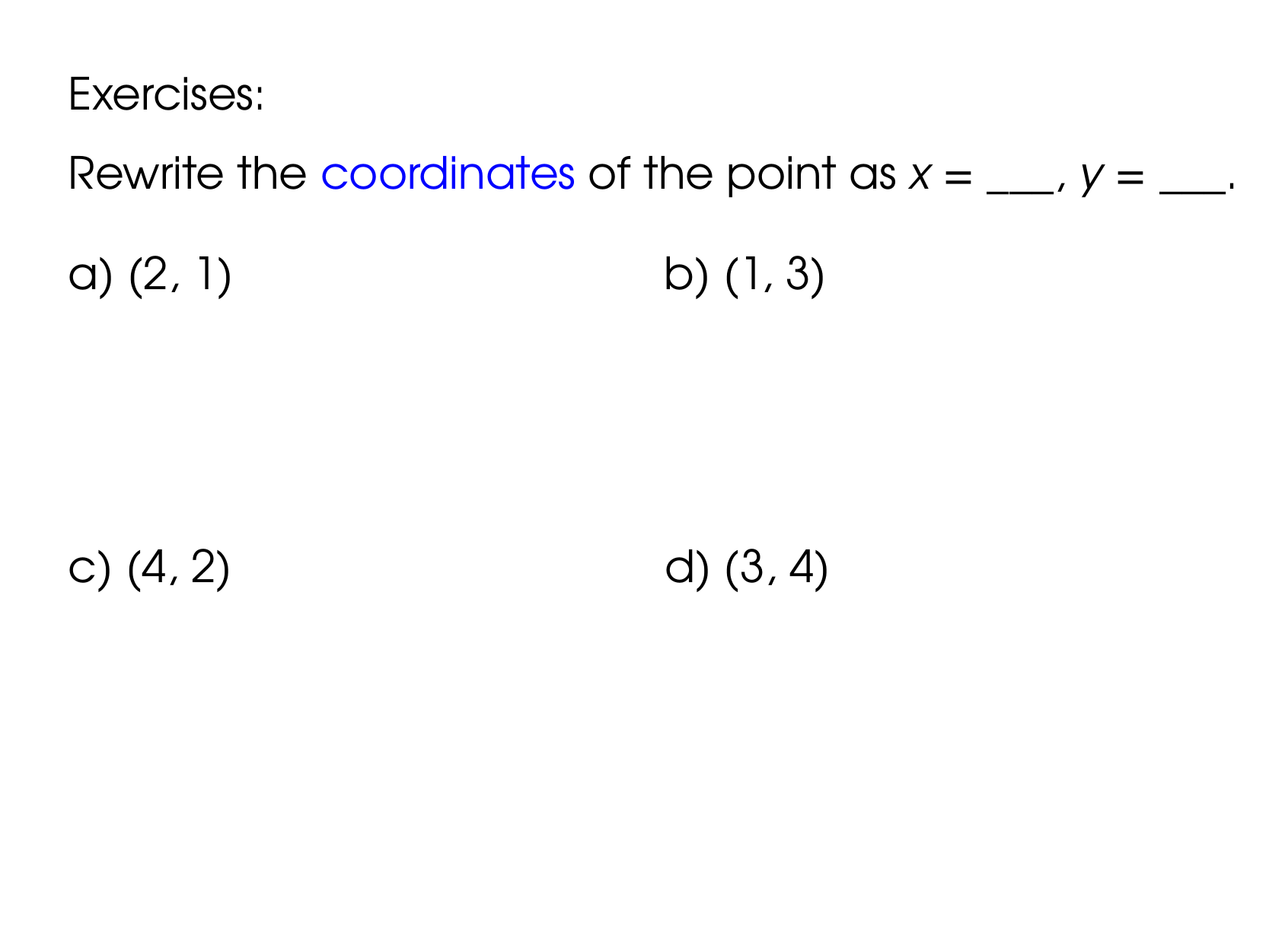

Exercises:
Rewrite the coordinates of the point as x = ___, y = ___.
a) (2, 1)
b) (1, 3)
c) (4, 2)
d) (3, 4)